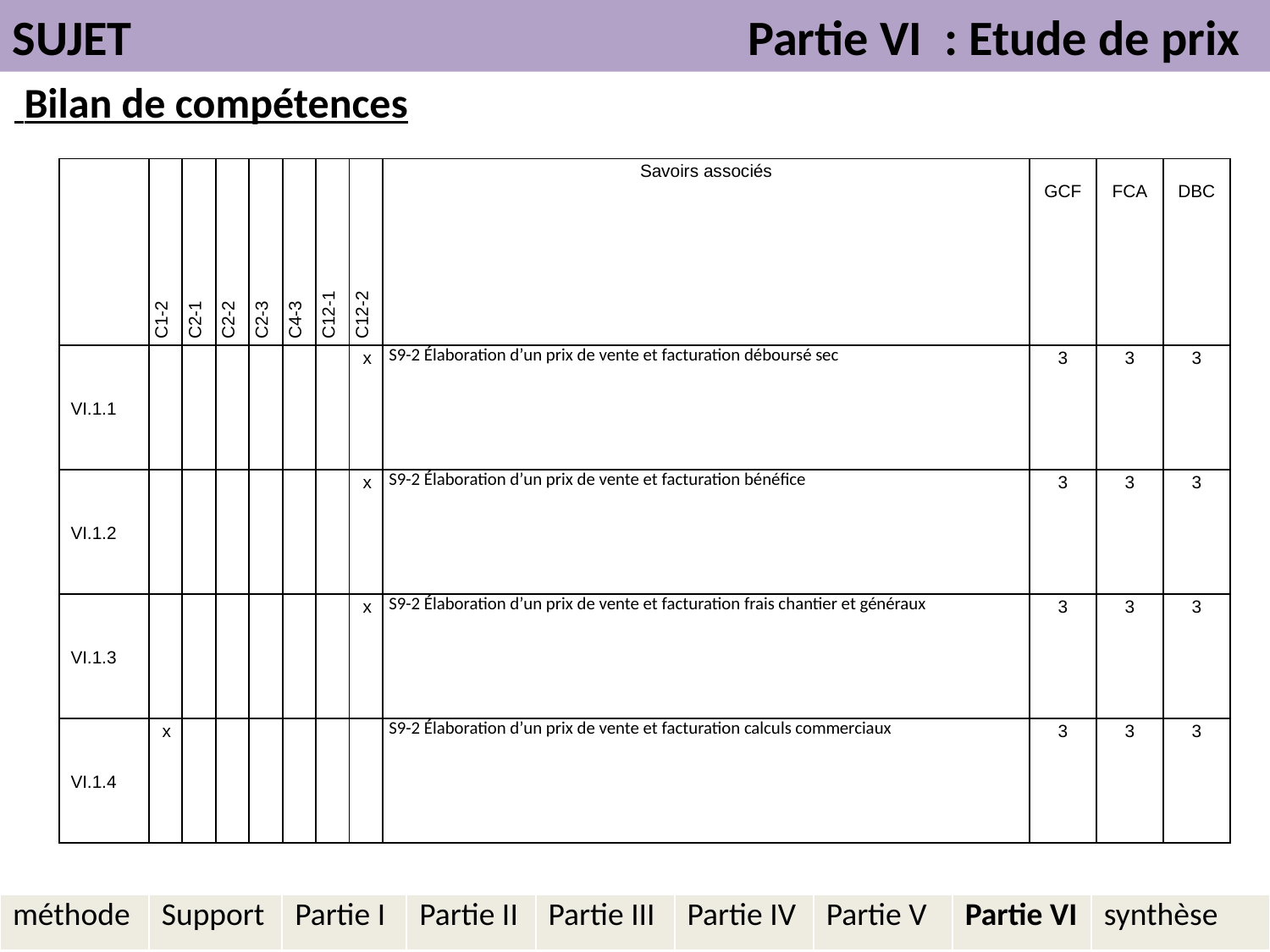

SUJET                                                       Partie VI  : Etude de prix
 Bilan de compétences
|  | C1-2 | C2-1 | C2-2 | C2-3 | C4-3 | C12-1 | C12-2 | Savoirs associés | GCF | FCA | DBC |
| --- | --- | --- | --- | --- | --- | --- | --- | --- | --- | --- | --- |
| VI.1.1 |  |  |  |  |  |  | x | S9-2 Élaboration d’un prix de vente et facturation déboursé sec | 3 | 3 | 3 |
| VI.1.2 |  |  |  |  |  |  | x | S9-2 Élaboration d’un prix de vente et facturation bénéfice | 3 | 3 | 3 |
| VI.1.3 |  |  |  |  |  |  | x | S9-2 Élaboration d’un prix de vente et facturation frais chantier et généraux | 3 | 3 | 3 |
| VI.1.4 | x |  |  |  |  |  |  | S9-2 Élaboration d’un prix de vente et facturation calculs commerciaux | 3 | 3 | 3 |

| méthode | Support | Partie I | Partie II | Partie III | Partie IV | Partie V | Partie VI | synthèse |
| --- | --- | --- | --- | --- | --- | --- | --- | --- |